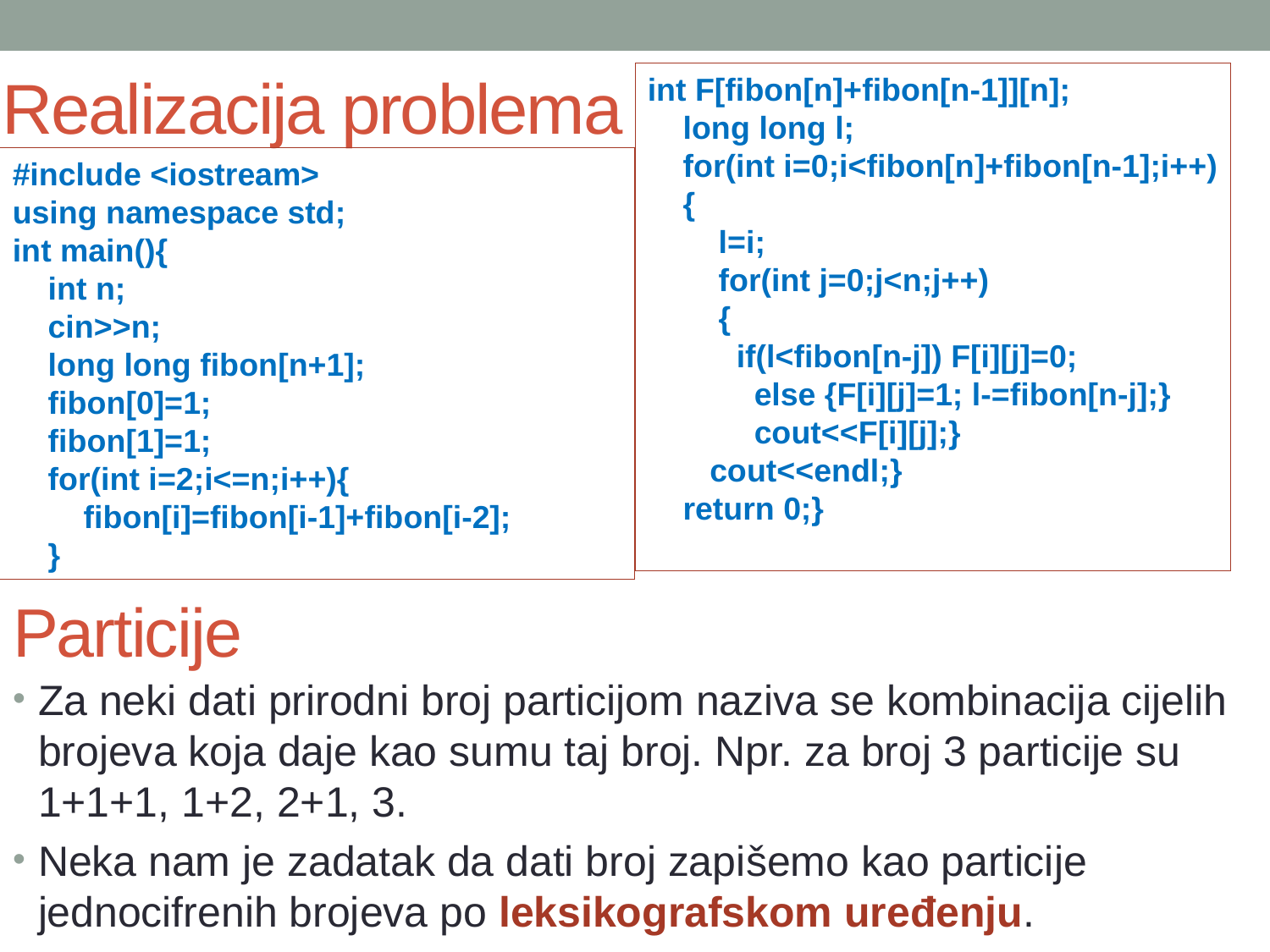

# Realizacija problema
int F[fibon[n]+fibon[n-1]][n];
    long long l;
    for(int i=0;i<fibon[n]+fibon[n-1];i++)
    {
        l=i;
        for(int j=0;j<n;j++)
        {
          if(l<fibon[n-j]) F[i][j]=0;
            else {F[i][j]=1; l-=fibon[n-j];}
            cout<<F[i][j];}
       cout<<endl;}
    return 0;}
#include <iostream>
using namespace std;
int main(){
    int n;
    cin>>n;
    long long fibon[n+1];
    fibon[0]=1;
    fibon[1]=1;
    for(int i=2;i<=n;i++){
        fibon[i]=fibon[i-1]+fibon[i-2];
    }
Particije
Za neki dati prirodni broj particijom naziva se kombinacija cijelih brojeva koja daje kao sumu taj broj. Npr. za broj 3 particije su 1+1+1, 1+2, 2+1, 3.
Neka nam je zadatak da dati broj zapišemo kao particije jednocifrenih brojeva po leksikografskom uređenju.